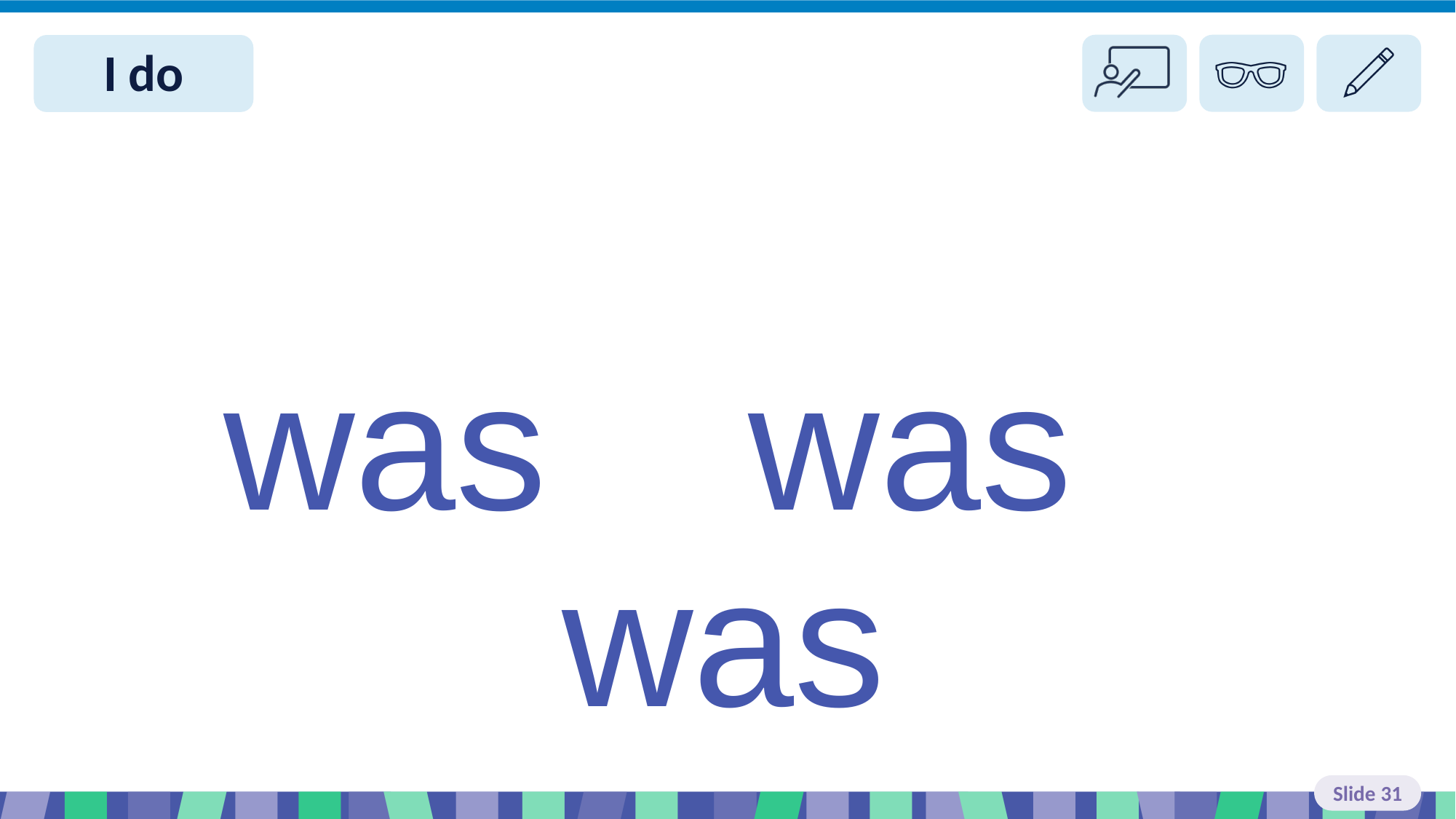

# Slide 31 I do read
was    was    was